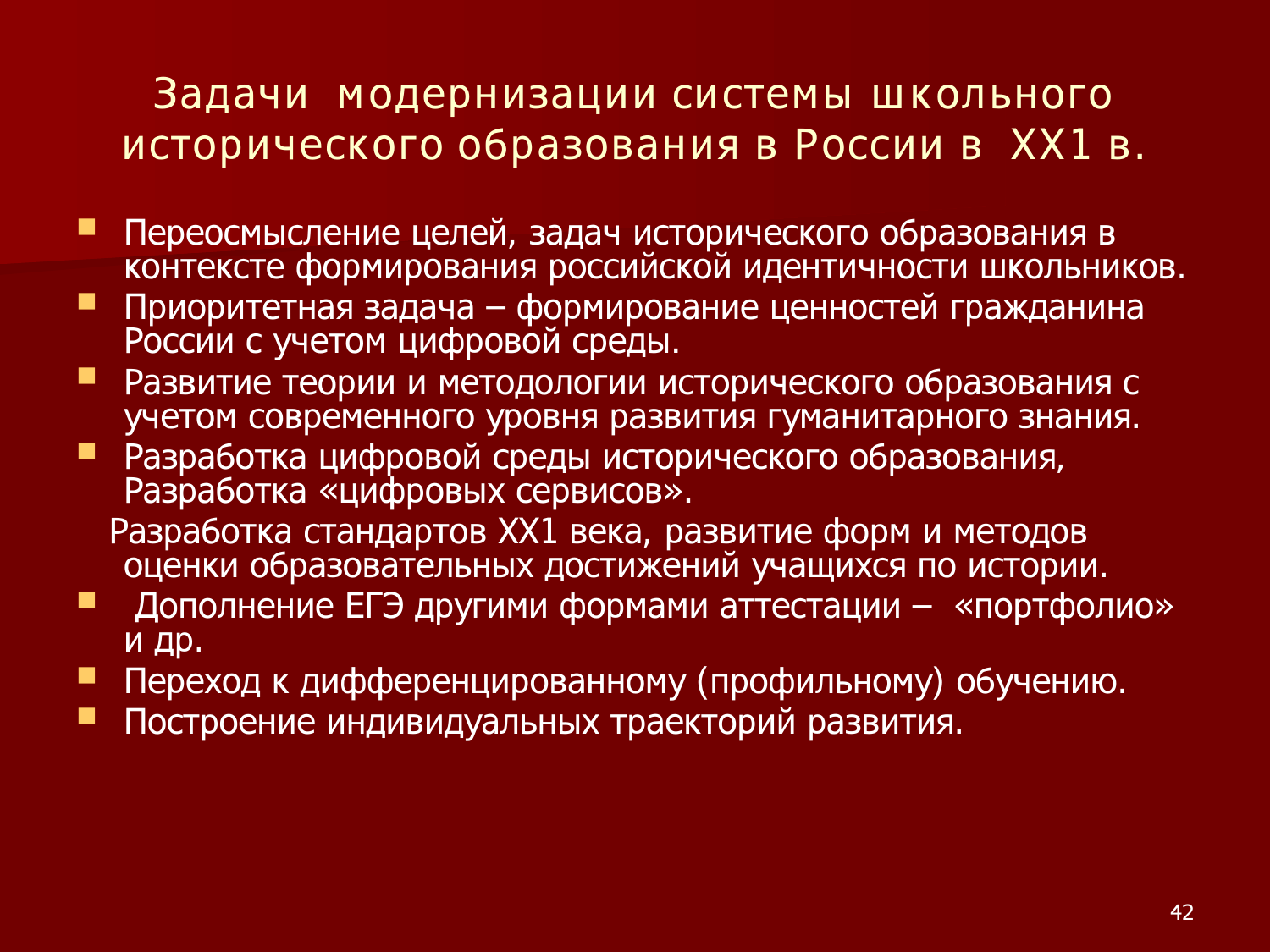

# Задачи  модернизации системы школьного исторического образования в России в  ХХ1 в.
Переосмысление целей, задач исторического образования в контексте формирования российской идентичности школьников.
Приоритетная задача – формирование ценностей гражданина России с учетом цифровой среды.
Развитие теории и методологии исторического образования с учетом современного уровня развития гуманитарного знания.
Разработка цифровой среды исторического образования, Разработка «цифровых сервисов».
   Разработка стандартов ХХ1 века, развитие форм и методов оценки образовательных достижений учащихся по истории.
 Дополнение ЕГЭ другими формами аттестации –  «портфолио» и др.
Переход к дифференцированному (профильному) обучению.
Построение индивидуальных траекторий развития.
42